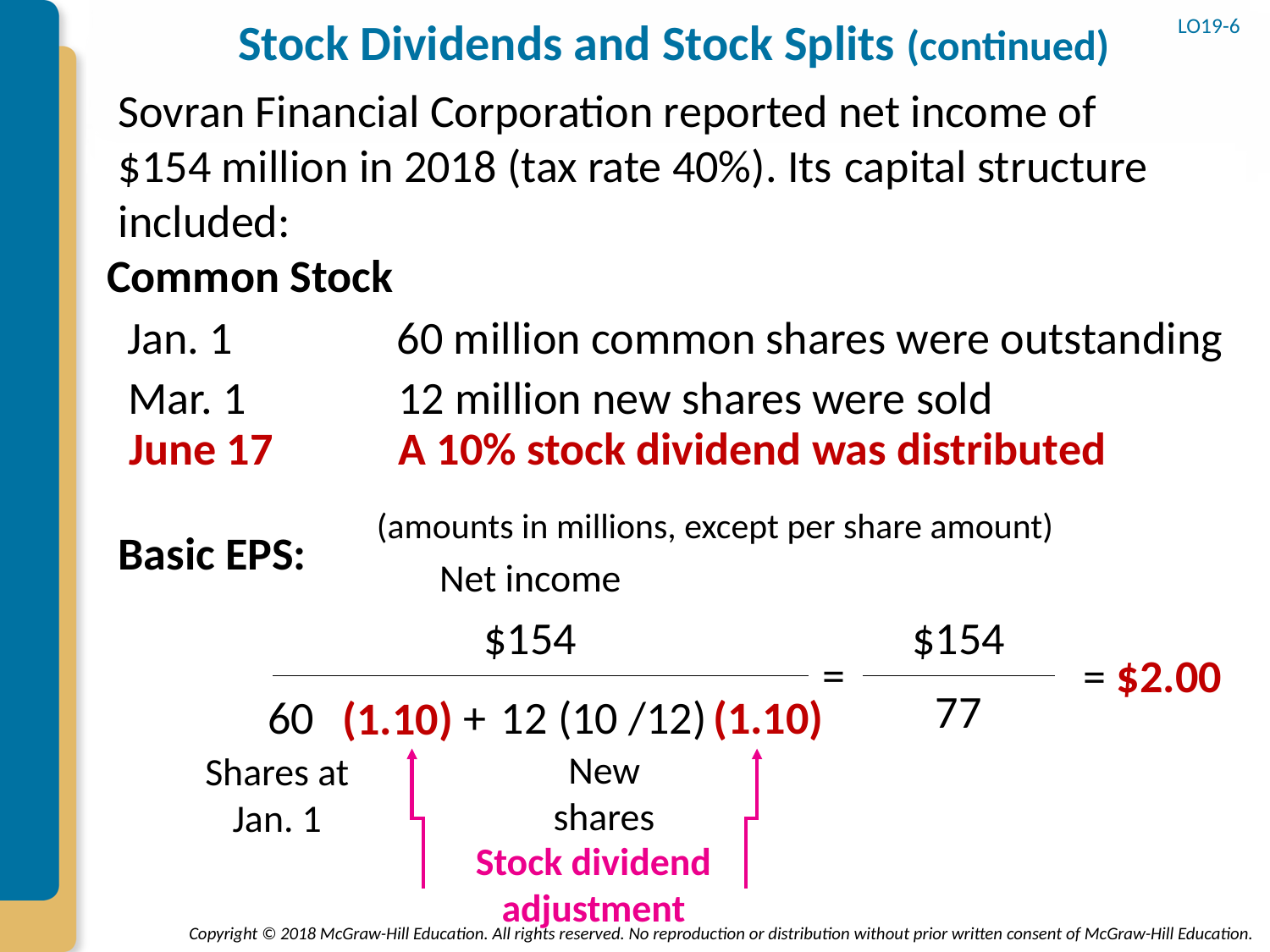

LO19-6
# Stock Dividends and Stock Splits (continued)
Sovran Financial Corporation reported net income of $154 million in 2018 (tax rate 40%). Its capital structure included:
Common Stock
Jan. 1
60 million common shares were outstanding
Mar. 1
12 million new shares were sold
June 17
A 10% stock dividend was distributed
(amounts in millions, except per share amount)
Basic EPS:
Net income
$154
$154
=
= $2.00
77
(1.10)
12 (10 /12)
60
+
(1.10)
New shares
Shares at Jan. 1
Stock dividend adjustment